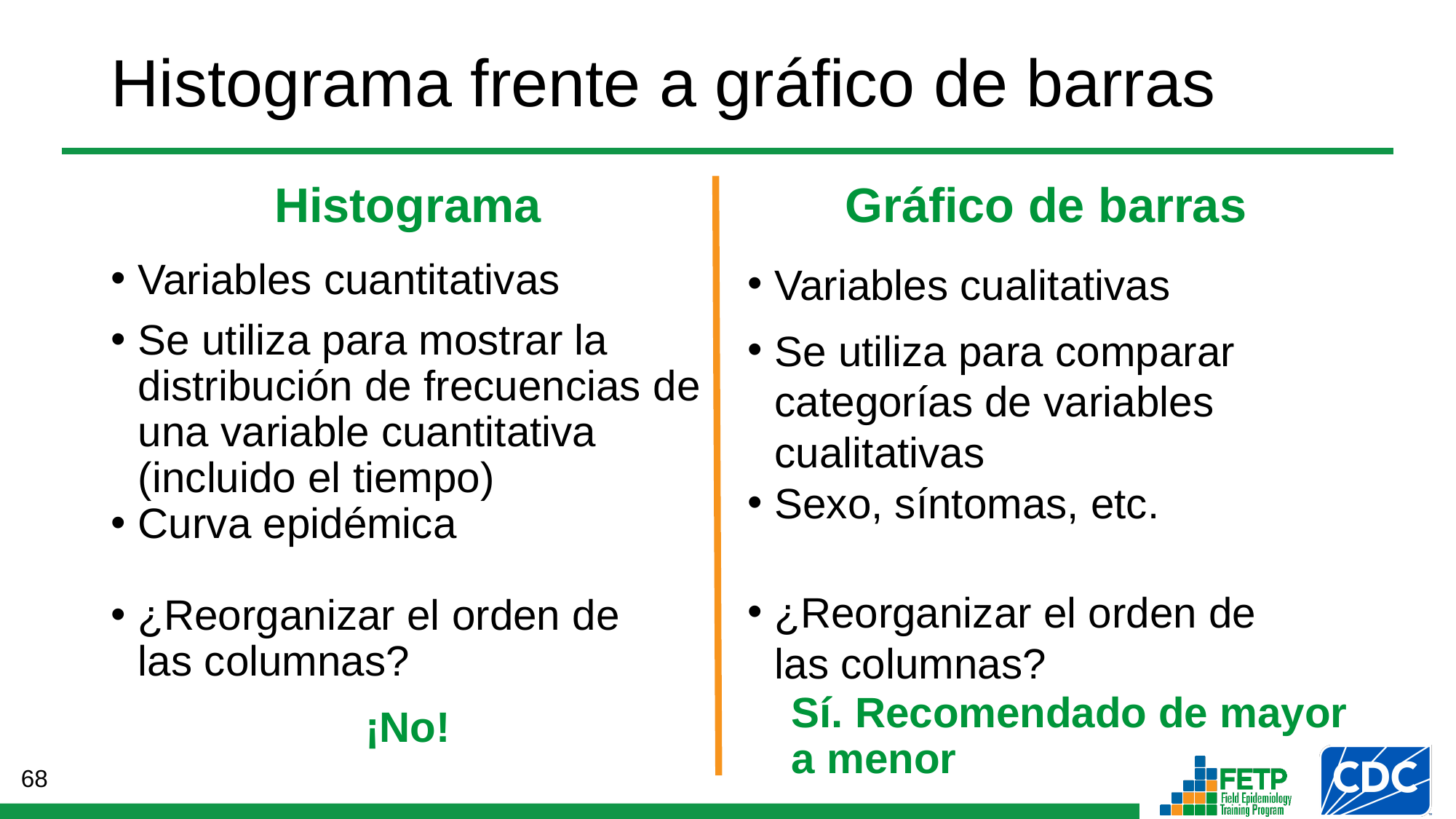

# Histograma frente a gráfico de barras
Histograma
Gráfico de barras
Variables cuantitativas
Se utiliza para mostrar la distribución de frecuencias de una variable cuantitativa (incluido el tiempo)
Curva epidémica

¿Reorganizar el orden de
las columnas?
Variables cualitativas
Se utiliza para comparar categorías de variables cualitativas
Sexo, síntomas, etc.

¿Reorganizar el orden de
las columnas?

Sí. Recomendado de mayor
a menor
¡No!